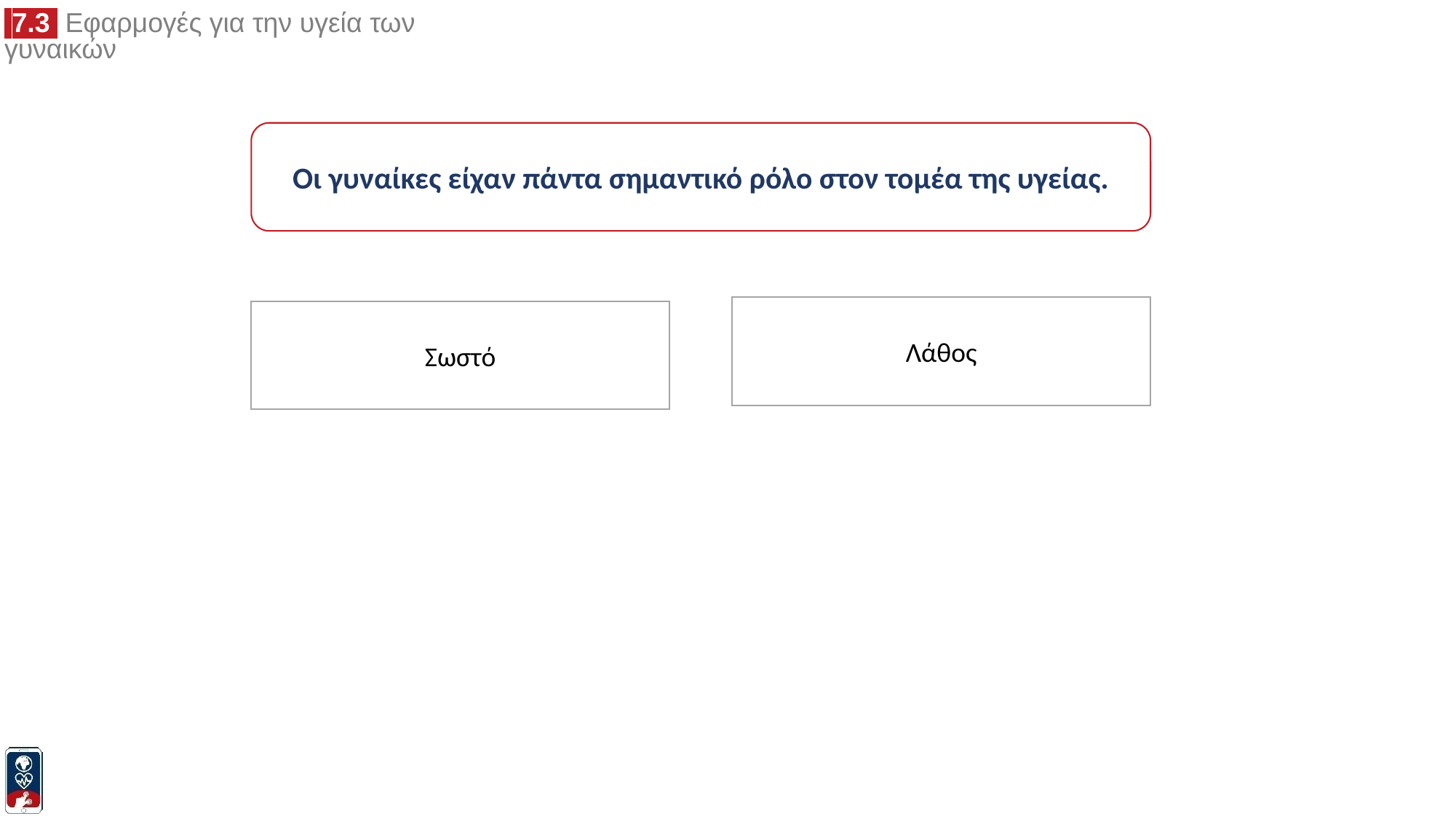

Οι γυναίκες είχαν πάντα σημαντικό ρόλο στον τομέα της υγείας.
Λάθος
Σωστό